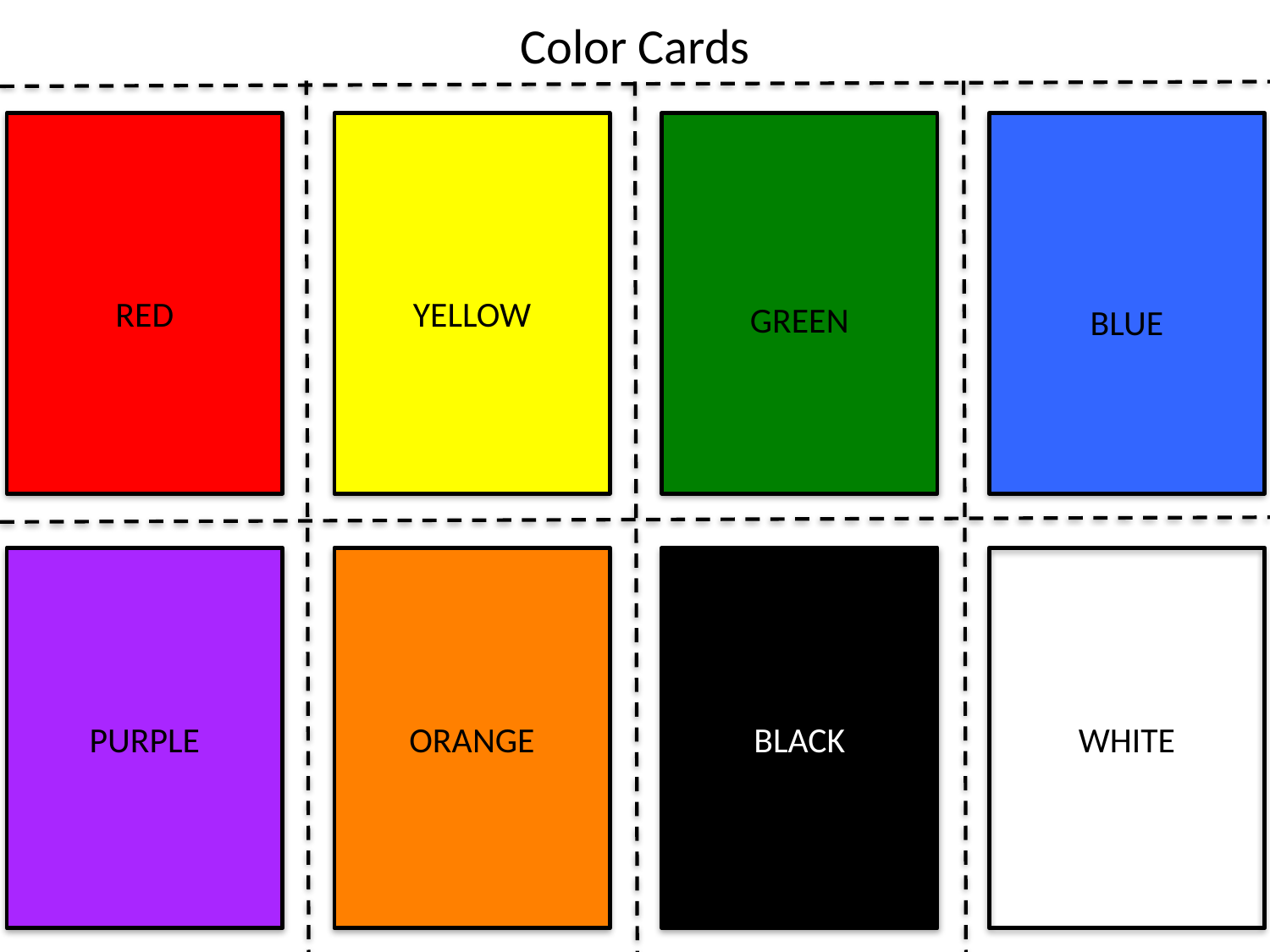

Color Cards

RED
YELLOW
GREEN
BLUE

PURPLE
ORANGE
BLACK
WHITE